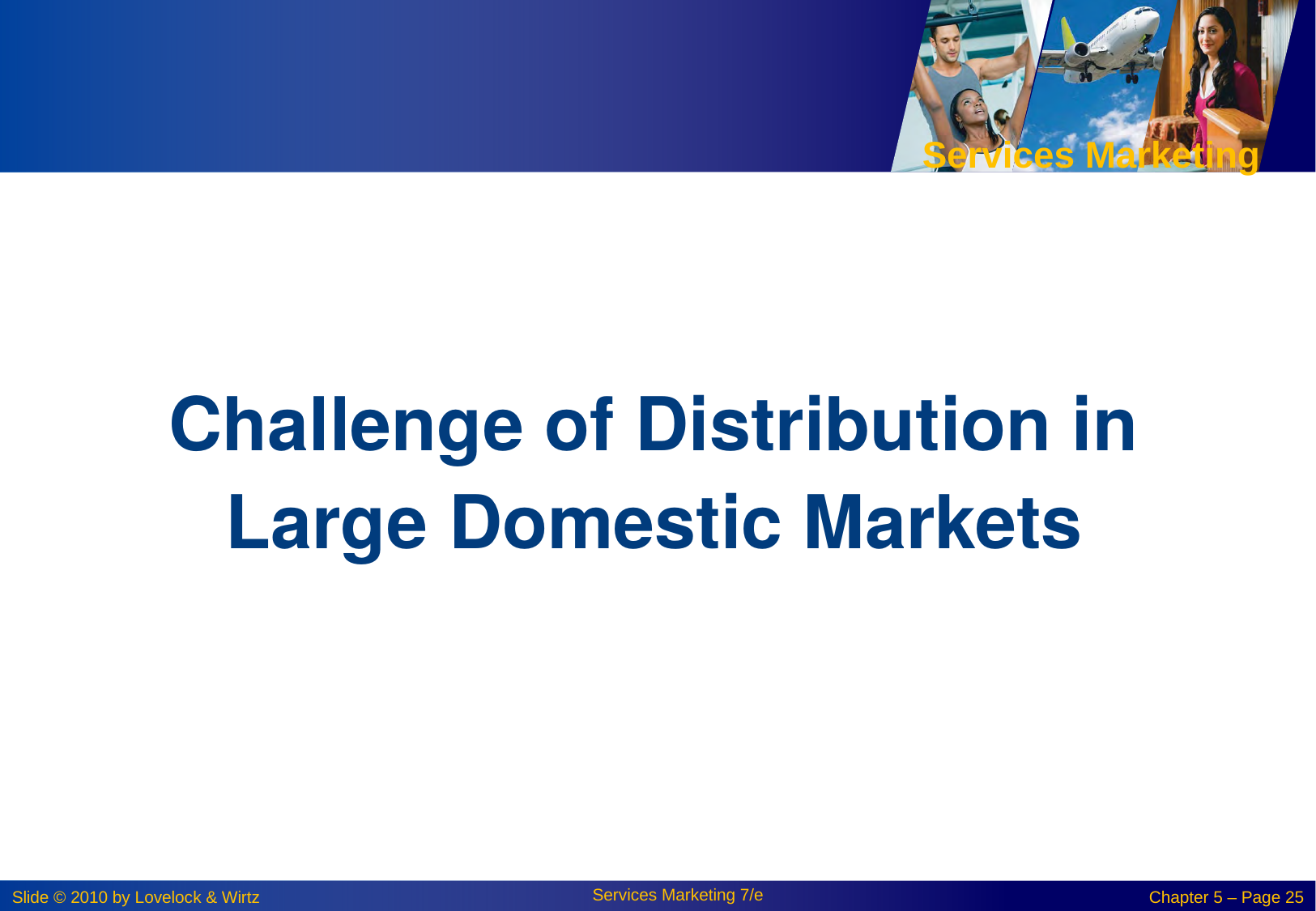

Challenge of Distribution in Large Domestic Markets